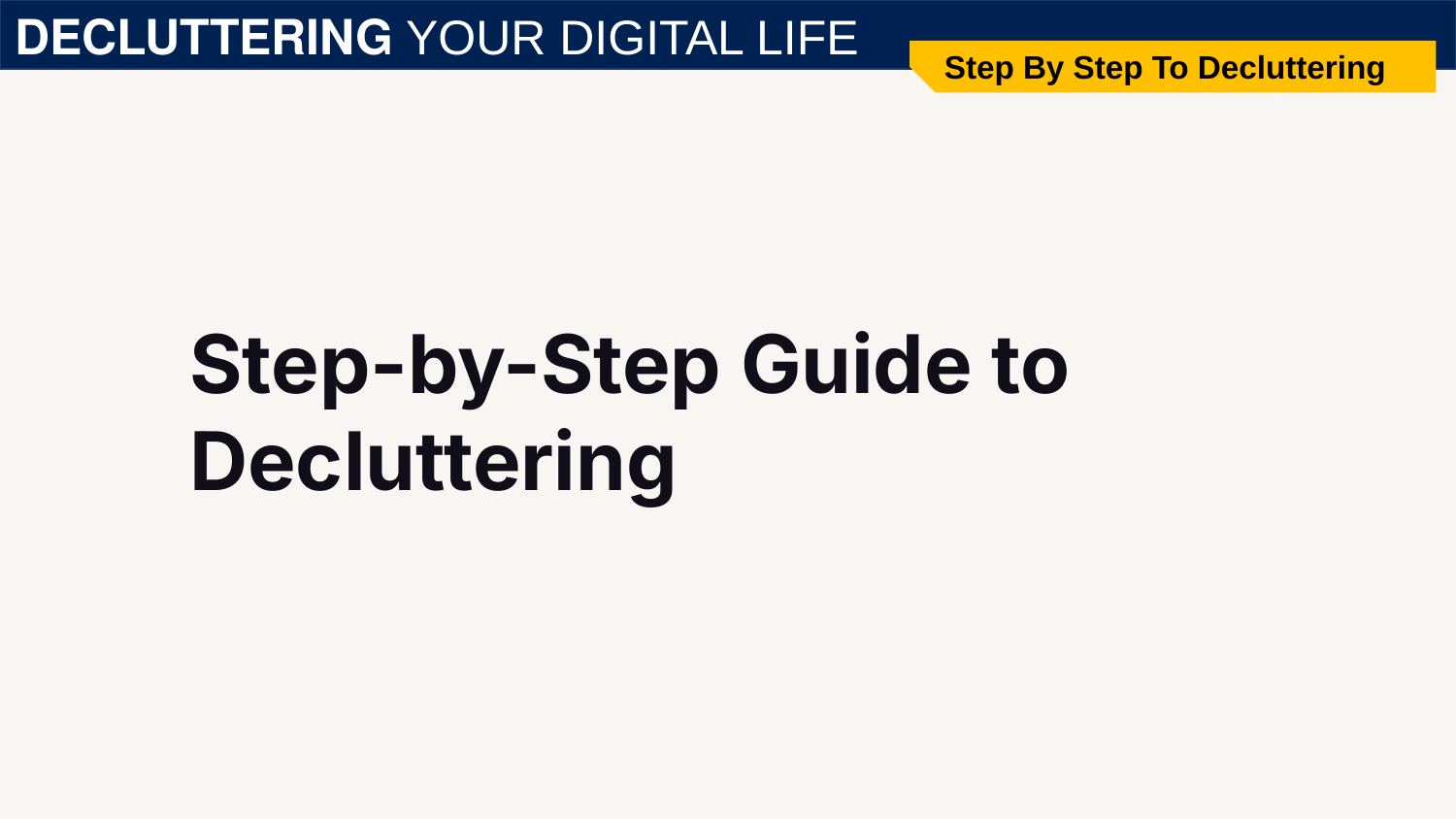

DECLUTTERING YOUR DIGITAL LIFE
Step By Step To Decluttering

# Step-by-Step Guide to Decluttering